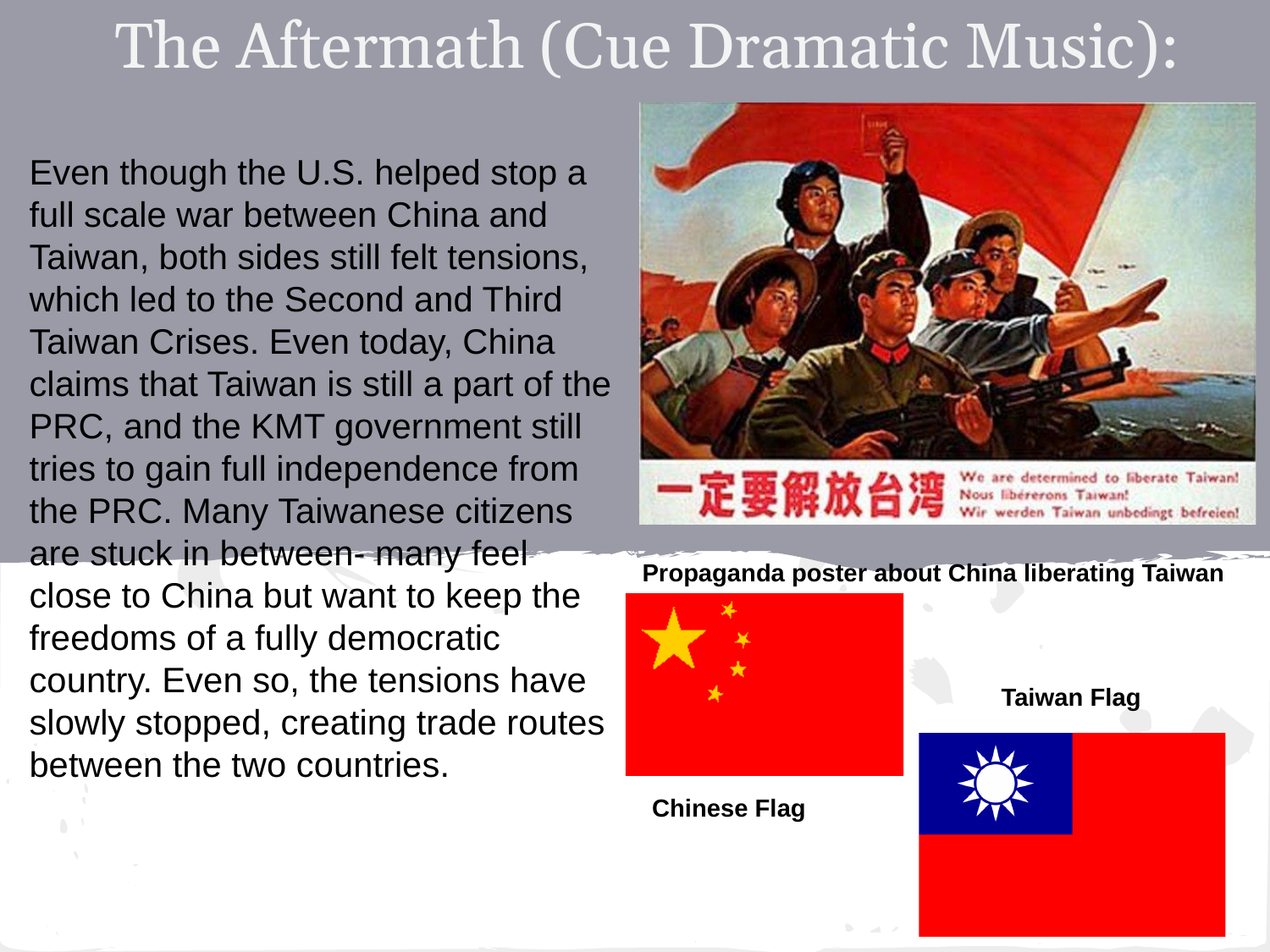

# The Aftermath (Cue Dramatic Music):

Even though the U.S. helped stop a full scale war between China and Taiwan, both sides still felt tensions, which led to the Second and Third Taiwan Crises. Even today, China claims that Taiwan is still a part of the PRC, and the KMT government still tries to gain full independence from the PRC. Many Taiwanese citizens are stuck in between- many feel close to China but want to keep the freedoms of a fully democratic country. Even so, the tensions have slowly stopped, creating trade routes between the two countries.
Propaganda poster about China liberating Taiwan

Taiwan Flag

Chinese Flag